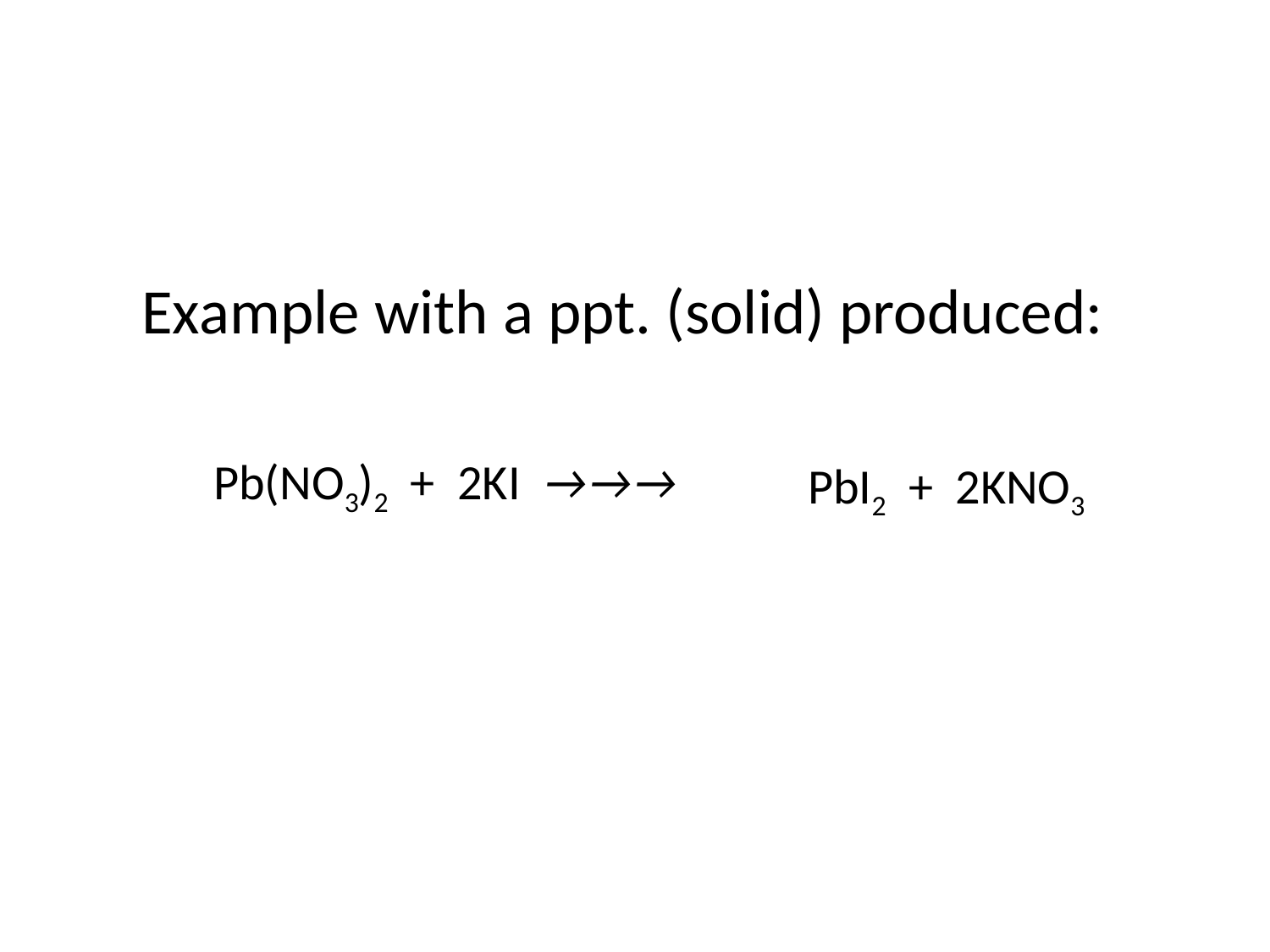

Example with a ppt. (solid) produced:
Pb(NO3)2  +  2KI  →→→
PbI2  +  2KNO3